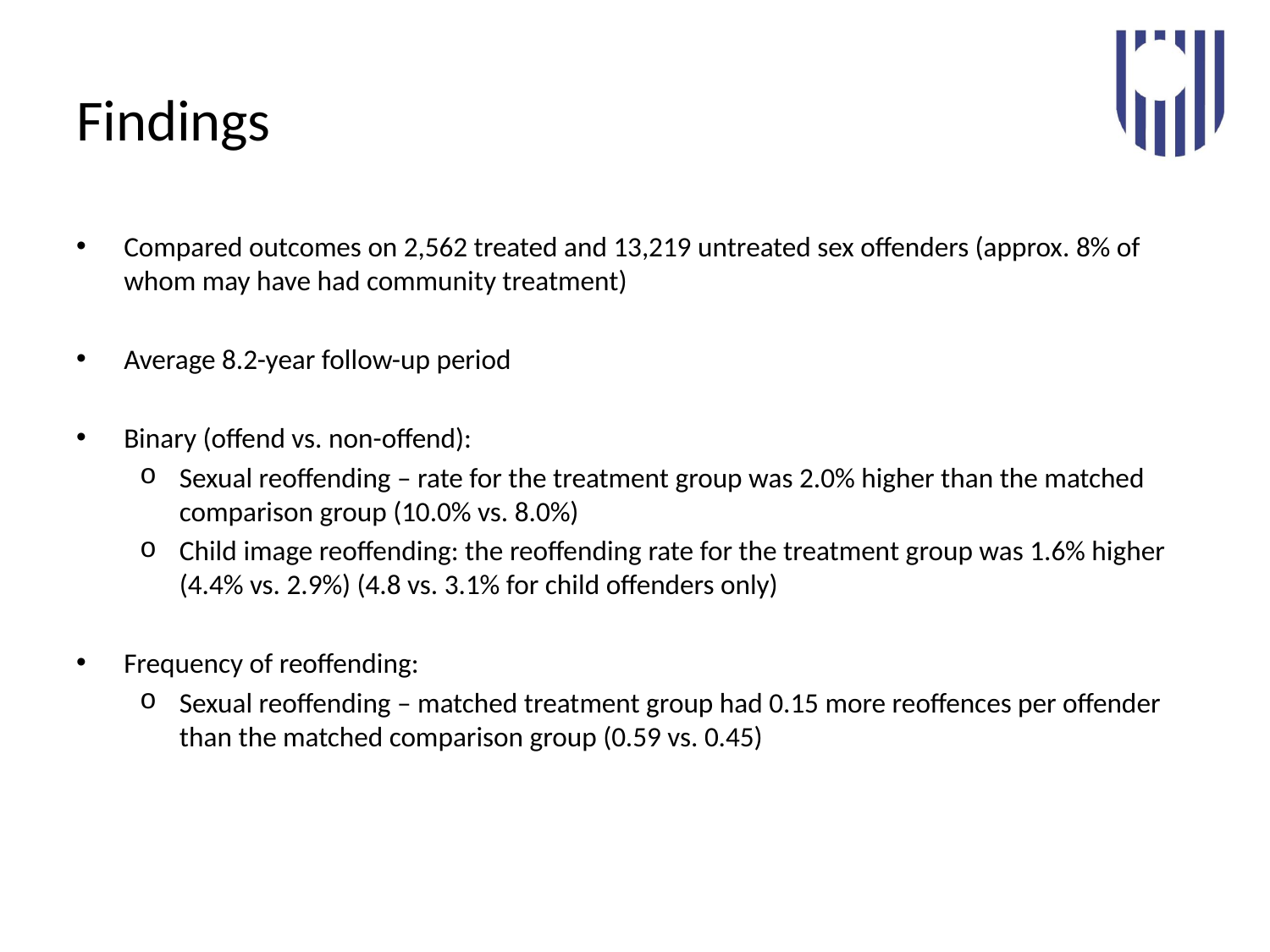

# Findings
Compared outcomes on 2,562 treated and 13,219 untreated sex offenders (approx. 8% of whom may have had community treatment)

Average 8.2-year follow-up period

Binary (offend vs. non-offend):
Sexual reoffending – rate for the treatment group was 2.0% higher than the matched comparison group (10.0% vs. 8.0%)
Child image reoffending: the reoffending rate for the treatment group was 1.6% higher (4.4% vs. 2.9%) (4.8 vs. 3.1% for child offenders only)

Frequency of reoffending:
Sexual reoffending – matched treatment group had 0.15 more reoffences per offender than the matched comparison group (0.59 vs. 0.45)